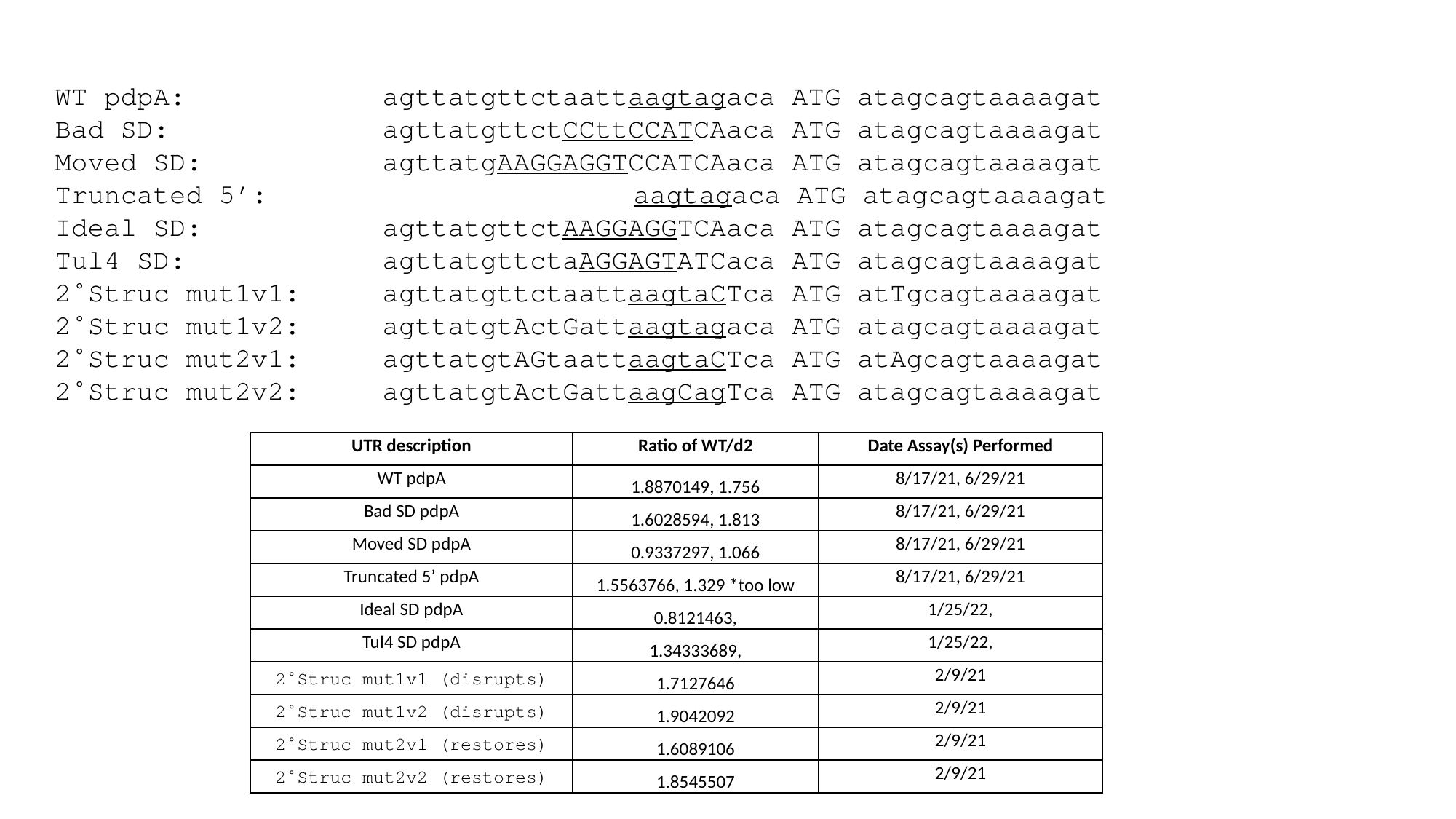

WT pdpA:		agttatgttctaattaagtagaca ATG atagcagtaaaagat
Bad SD:		agttatgttctCCttCCATCAaca ATG atagcagtaaaagat
Moved SD:		agttatgAAGGAGGTCCATCAaca ATG atagcagtaaaagat
Truncated 5’:		        	  aagtagaca ATG atagcagtaaaagat
Ideal SD:		agttatgttctAAGGAGGTCAaca ATG atagcagtaaaagat
Tul4 SD:		agttatgttctaAGGAGTATCaca ATG atagcagtaaaagat
2˚Struc mut1v1:	agttatgttctaattaagtaCTca ATG atTgcagtaaaagat
2˚Struc mut1v2: 	agttatgtActGattaagtagaca ATG atagcagtaaaagat
2˚Struc mut2v1: 	agttatgtAGtaattaagtaCTca ATG atAgcagtaaaagat
2˚Struc mut2v2: 	agttatgtActGattaagCagTca ATG atagcagtaaaagat
| UTR description | Ratio of WT/d2 | Date Assay(s) Performed |
| --- | --- | --- |
| WT pdpA | 1.8870149, 1.756 | 8/17/21, 6/29/21 |
| Bad SD pdpA | 1.6028594, 1.813 | 8/17/21, 6/29/21 |
| Moved SD pdpA | 0.9337297, 1.066 | 8/17/21, 6/29/21 |
| Truncated 5’ pdpA | 1.5563766, 1.329 \*too low | 8/17/21, 6/29/21 |
| Ideal SD pdpA | 0.8121463, | 1/25/22, |
| Tul4 SD pdpA | 1.34333689, | 1/25/22, |
| 2˚Struc mut1v1 (disrupts) | 1.7127646 | 2/9/21 |
| 2˚Struc mut1v2 (disrupts) | 1.9042092 | 2/9/21 |
| 2˚Struc mut2v1 (restores) | 1.6089106 | 2/9/21 |
| 2˚Struc mut2v2 (restores) | 1.8545507 | 2/9/21 |